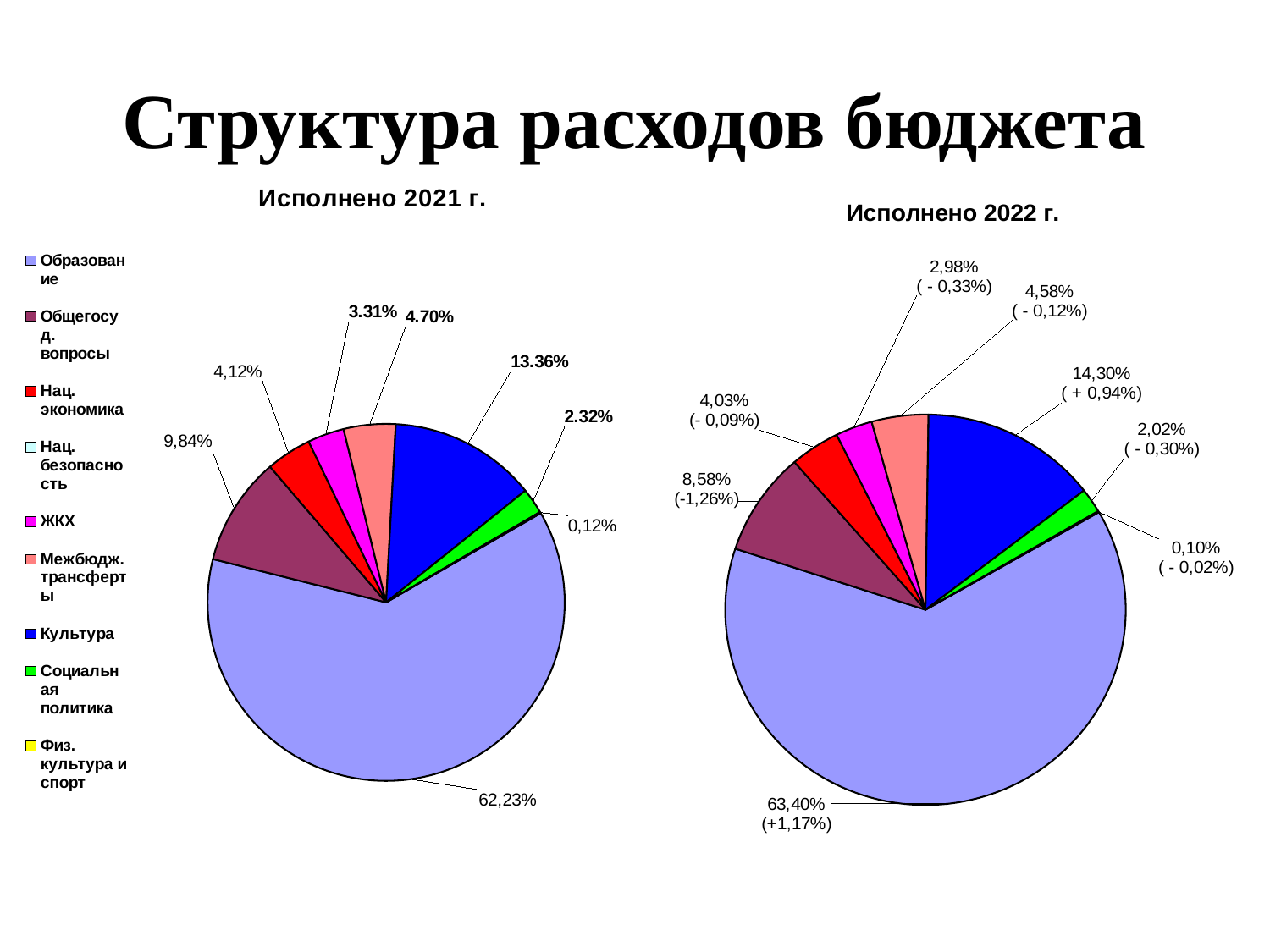

# Структура расходов бюджета

### Chart: Исполнено 2021 г.

| Category | Исполнение 2021 года |
|---|---|
| Образование | 0.6223 |
| Общегосуд. вопросы  | 0.0984 |
| Нац. экономика  | 0.0412 |
| Нац. безопасность | 0.0 |
| ЖКХ | 0.0331 |
| Межбюдж. трансферты  | 0.047 |
| Культура  | 0.1336 |
| Социальная политика | 0.0232 |
| Физ. культура и спорт | 0.0012 |

### Chart:  Исполнено 2022 г.

| Category | Исполнение 2022 года |
|---|---|
| Образование | 0.6339861173030713 |
| Общегосударств. вопросы | 0.08583346355615046 |
| Нац. экономика  | 0.04033036967390904 |
| Нац. безопасность | 0.0 |
| ЖКХ | 0.029825380720209155 |
| Межбюдж. трансферты | 0.045788289173313165 |
| Культура | 0.14299123398739555 |
| Социальная политика | 0.020211517228095402 |
| Физ. культура и спорт | 0.0010336283578558502 |

### Chart: Исполнено 2019 г.

| Category | Исполнение 2019 года |
|---|---|
| Образование | 0.6101000000000002 |
| Общегосуд. вопросы  | 0.0952 |
| Нац. экономика  | 0.036400000000000016 |
| Нац. безопасность | 0.0018000000000000008 |
| ЖКХ | 0.02740000000000001 |
| Межбюдж. трансферты  | 0.055600000000000004 |
| Культура  | 0.1412 |
| Социальная политика | 0.03100000000000001 |
| Физ. культура и спорт | 0.0012999999999999995 |

### Chart:  Исполнено 2020 г.

| Category | Исполнение 2020 года |
|---|---|
| Образование | 0.5329508657087243 |
| Общегосударств. вопросы | 0.09725011024686164 |
| Нац. экономика  | 0.1468862361186537 |
| Нац. безопасность | 9.08166412195411e-05 |
| ЖКХ | 0.02127608678503624 |
| Межбюдж. трансферты | 0.05154491003694441 |
| Культура | 0.12618921440136158 |
| Социальная политика | 0.022722505266411622 |
| Физ. культура и спорт | 0.001089254794787176 |